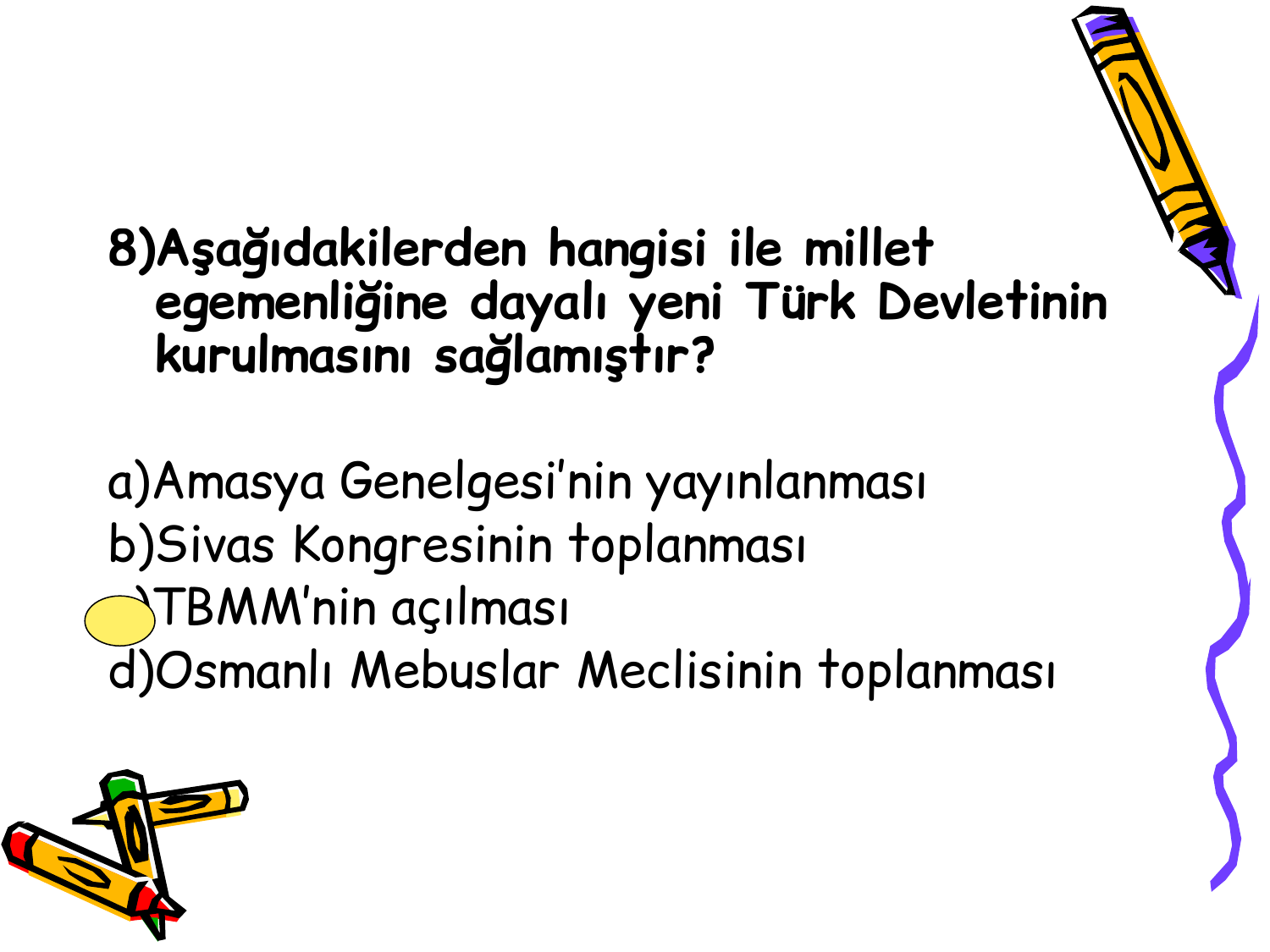

8)Aşağıdakilerden hangisi ile millet egemenliğine dayalı yeni Türk Devletinin kurulmasını sağlamıştır?

a)Amasya Genelgesi’nin yayınlanması
b)Sivas Kongresinin toplanması
c)TBMM’nin açılması
d)Osmanlı Mebuslar Meclisinin toplanması